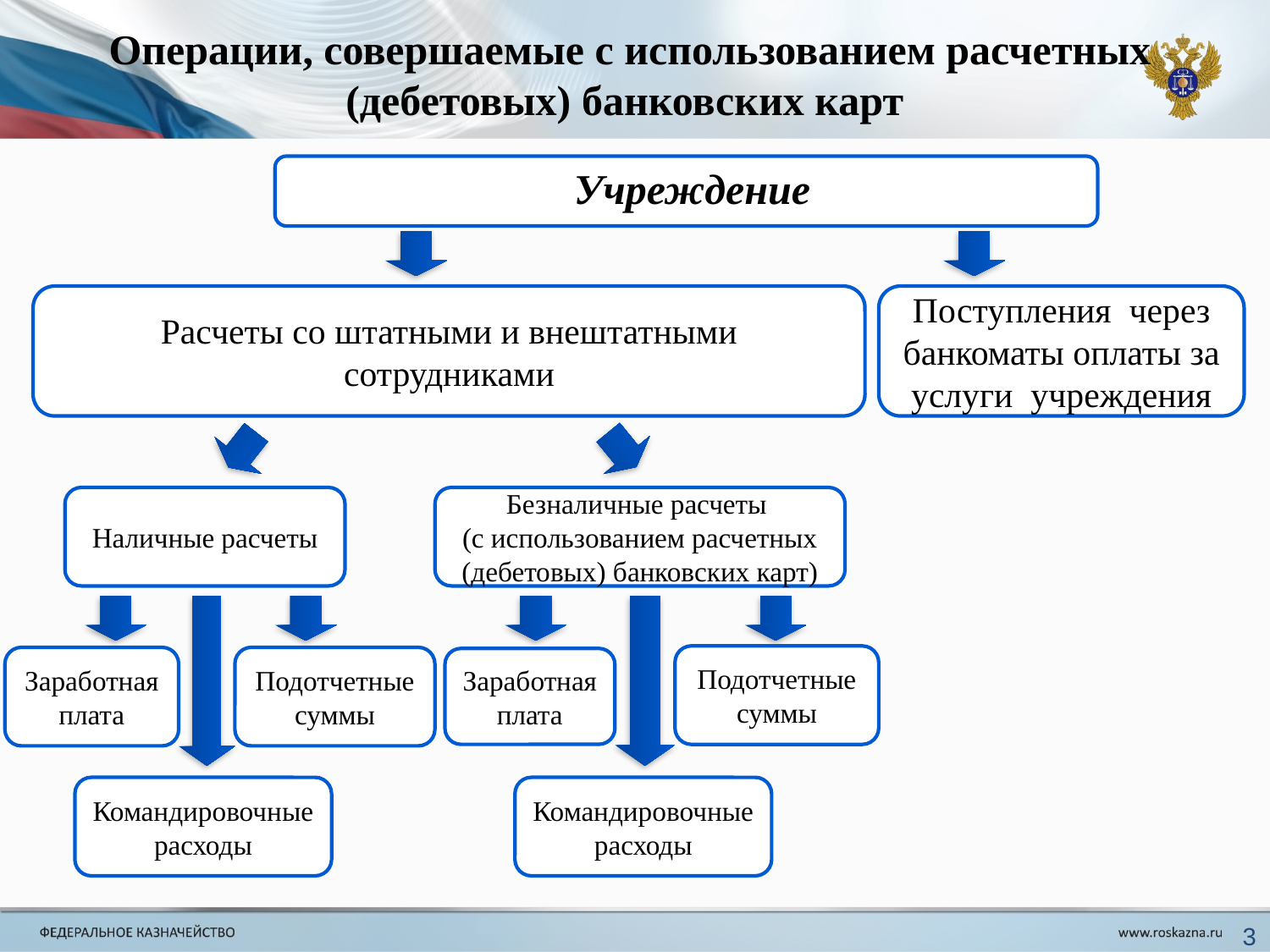

Операции, совершаемые с использованием расчетных (дебетовых) банковских карт

Учреждение

Расчеты со штатными и внештатными сотрудниками
Поступления  через банкоматы оплаты за услуги  учреждения

Наличные расчеты
Безналичные расчеты
(с использованием расчетных (дебетовых) банковских карт)

Подотчетные суммы
Заработная плата
Подотчетные суммы
Заработная плата

Командировочные расходы
Командировочные расходы
3